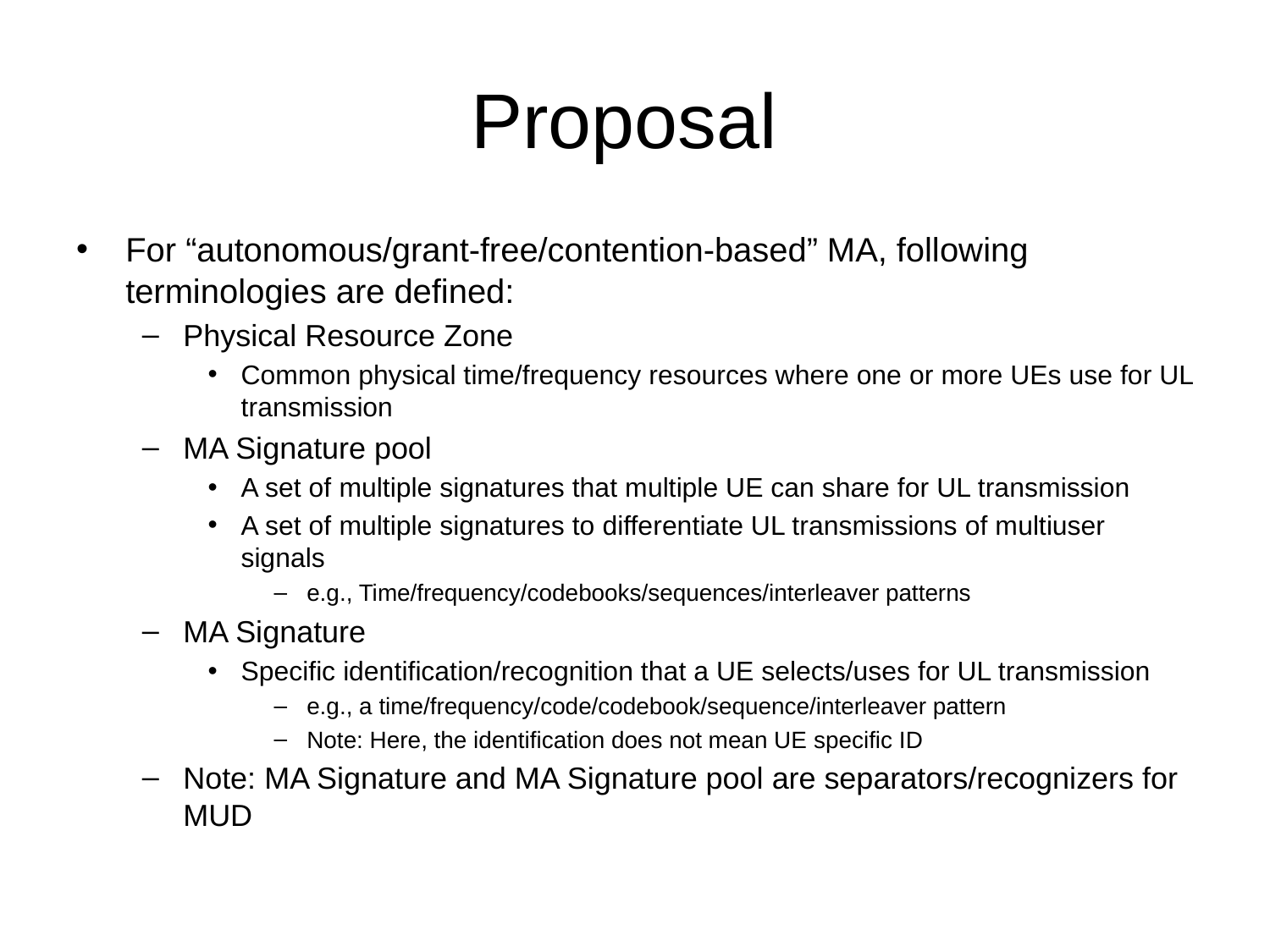

# Proposal
For “autonomous/grant-free/contention-based” MA, following terminologies are defined:
Physical Resource Zone
Common physical time/frequency resources where one or more UEs use for UL transmission
MA Signature pool
A set of multiple signatures that multiple UE can share for UL transmission
A set of multiple signatures to differentiate UL transmissions of multiuser signals
e.g., Time/frequency/codebooks/sequences/interleaver patterns
MA Signature
Specific identification/recognition that a UE selects/uses for UL transmission
e.g., a time/frequency/code/codebook/sequence/interleaver pattern
Note: Here, the identification does not mean UE specific ID
Note: MA Signature and MA Signature pool are separators/recognizers for MUD